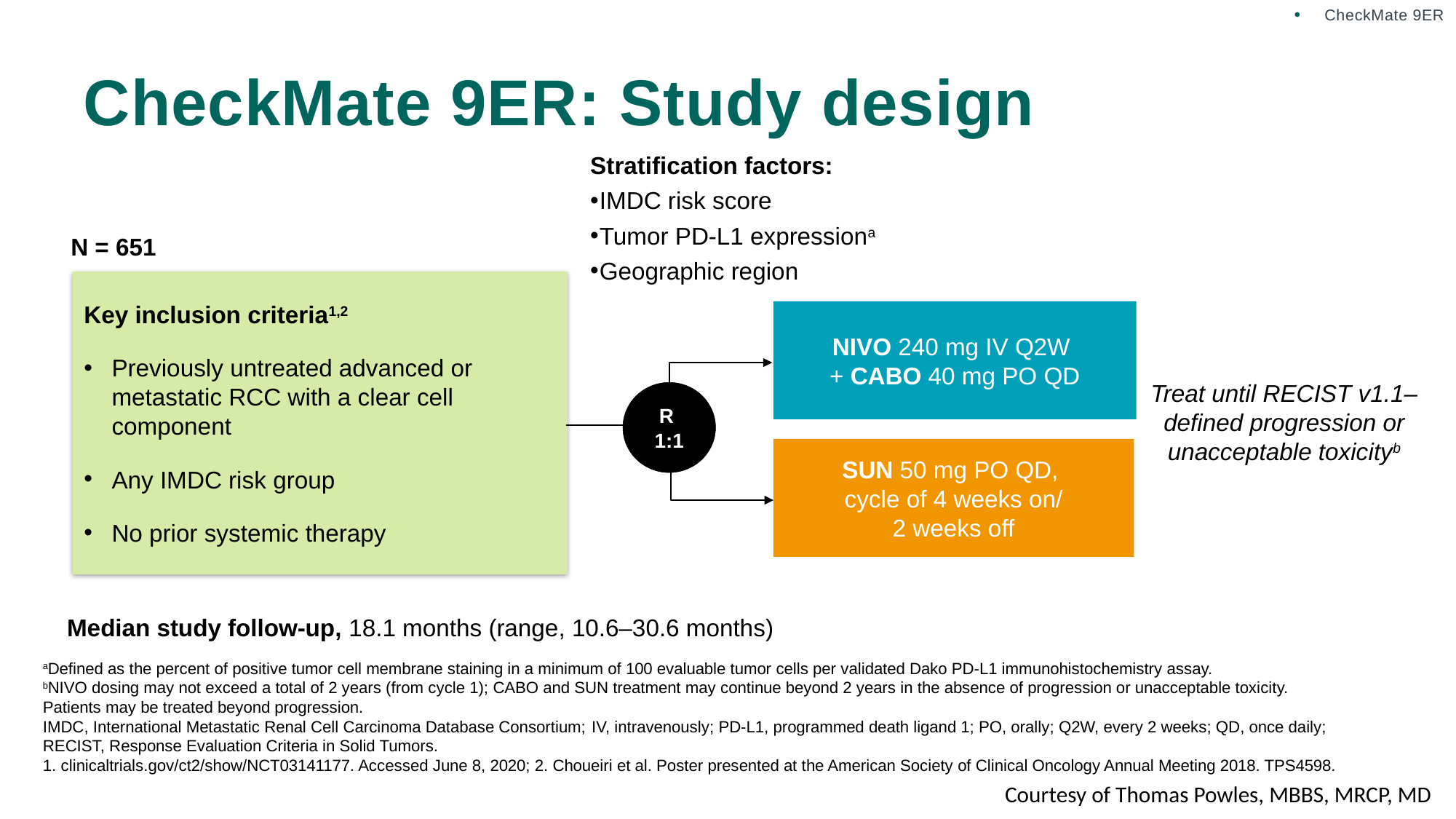

CheckMate 9ER
# CheckMate 9ER: Study design
Stratification factors:
IMDC risk score
Tumor PD-L1 expressiona
Geographic region
N = 651
Key inclusion criteria1,2
Previously untreated advanced or metastatic RCC with a clear cell component
Any IMDC risk group
No prior systemic therapy
NIVO 240 mg IV Q2W
+ CABO 40 mg PO QD
Treat until RECIST v1.1–defined progression or unacceptable toxicityb
R
1:1
SUN 50 mg PO QD,
cycle of 4 weeks on/
2 weeks off
Median study follow-up, 18.1 months (range, 10.6–30.6 months)
aDefined as the percent of positive tumor cell membrane staining in a minimum of 100 evaluable tumor cells per validated Dako PD-L1 immunohistochemistry assay.
bNIVO dosing may not exceed a total of 2 years (from cycle 1); CABO and SUN treatment may continue beyond 2 years in the absence of progression or unacceptable toxicity.
Patients may be treated beyond progression.
IMDC, International Metastatic Renal Cell Carcinoma Database Consortium; IV, intravenously; PD-L1, programmed death ligand 1; PO, orally; Q2W, every 2 weeks; QD, once daily;
RECIST, Response Evaluation Criteria in Solid Tumors.
1. clinicaltrials.gov/ct2/show/NCT03141177. Accessed June 8, 2020; 2. Choueiri et al. Poster presented at the American Society of Clinical Oncology Annual Meeting 2018. TPS4598.
Courtesy of Thomas Powles, MBBS, MRCP, MD